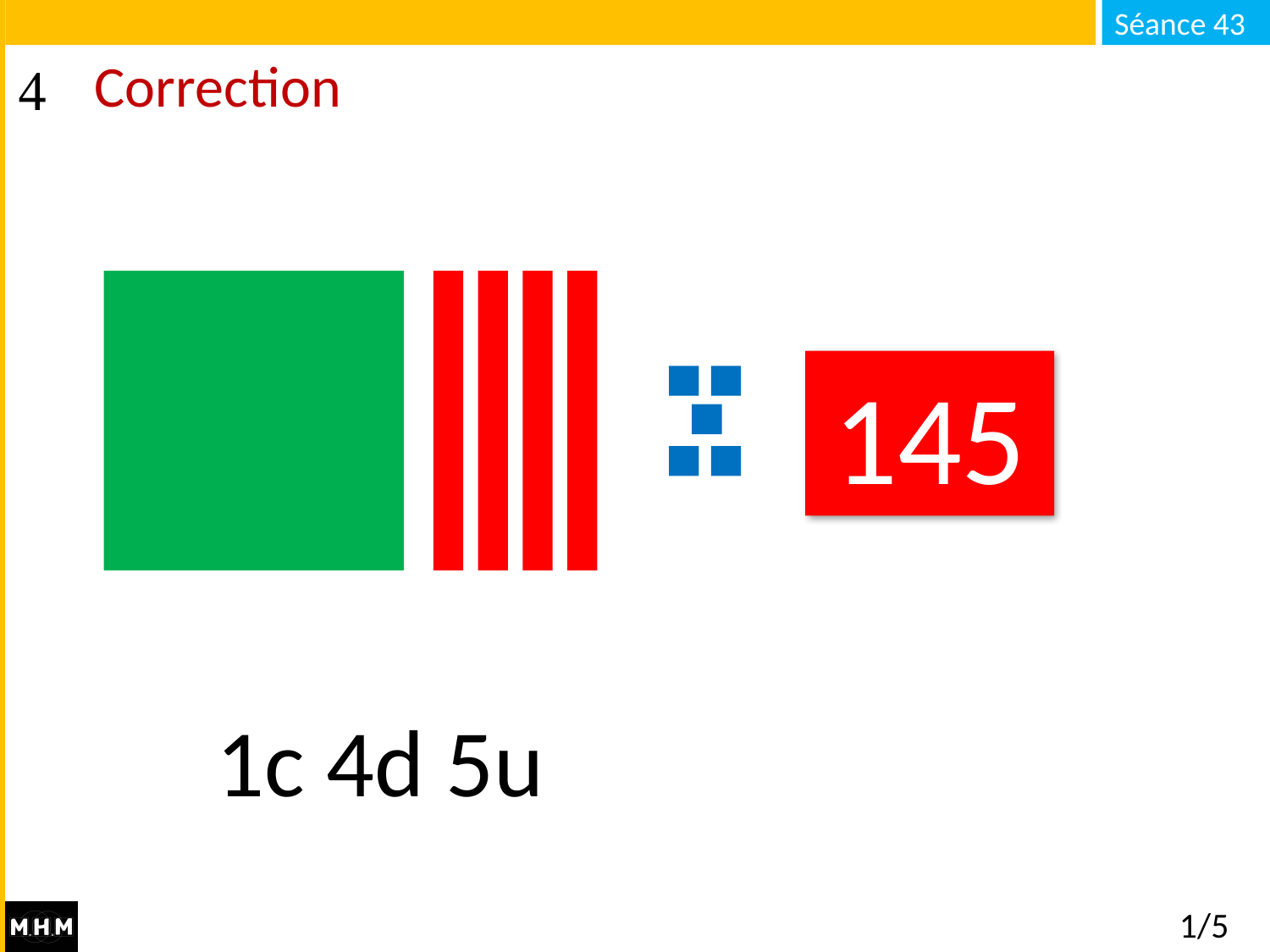

# Correction

145

1c 4d 5u
1/5